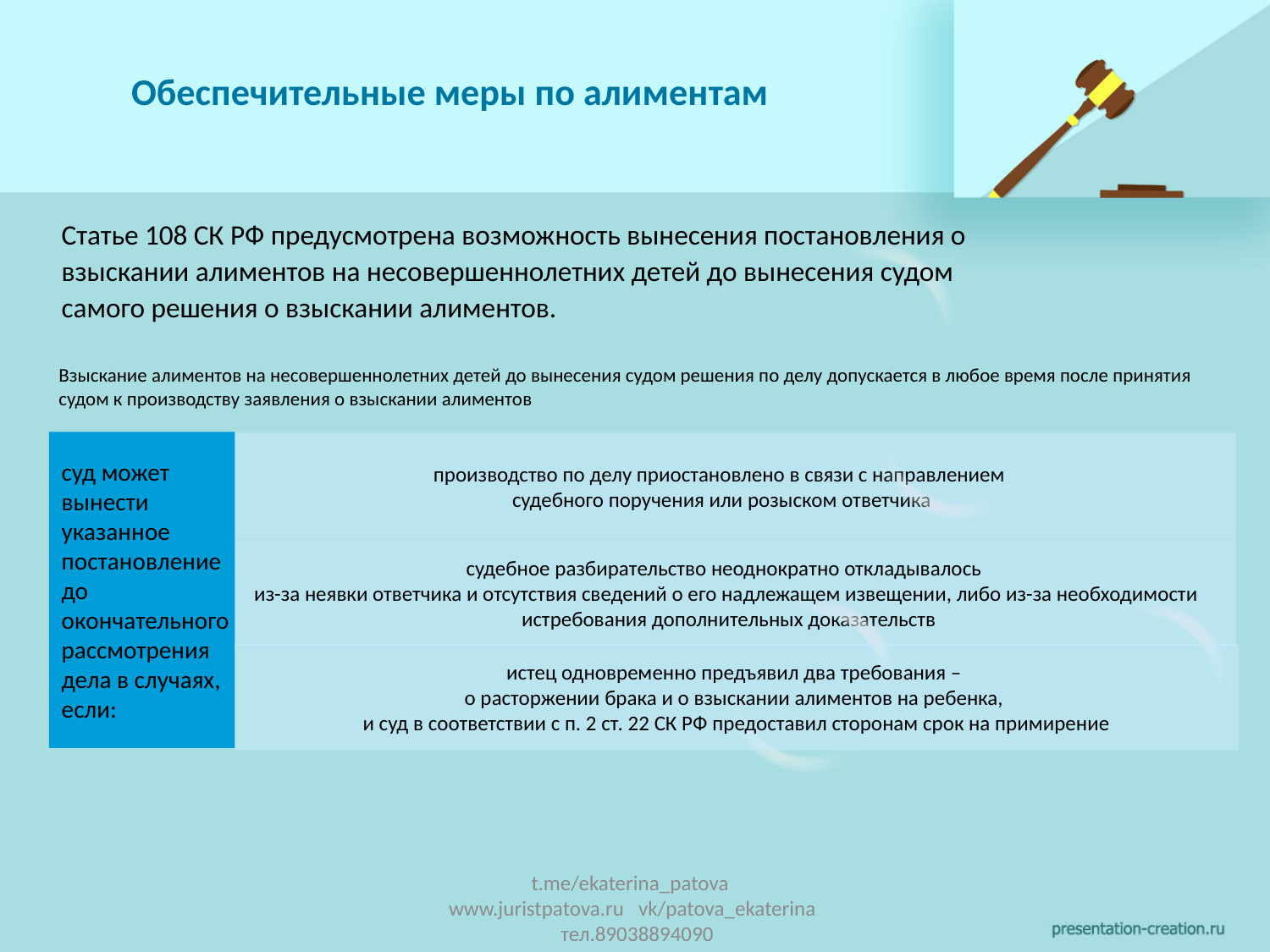

# Обеспечительные меры по алиментам
Статье 108 СК РФ предусмотрена возможность вынесения постановления о взыскании алиментов на несовершеннолетних детей до вынесения судом самого решения о взыскании алиментов.

Взыскание алиментов на несовершеннолетних детей до вынесения судом решения по делу допускается в любое время после принятия судом к производству заявления о взыскании алиментов
суд может
вынести
указанное
постановление
до
окончательного
рассмотрения
дела в случаях,
если:
производство по делу приостановлено в связи с направлением
судебного поручения или розыском ответчика

судебное разбирательство неоднократно откладывалось
из-за неявки ответчика и отсутствия сведений о его надлежащем извещении, либо из-за необходимости
 истребования дополнительных доказательств

истец одновременно предъявил два требования –
о расторжении брака и о взыскании алиментов на ребенка,
и суд в соответствии с п. 2 ст. 22 СК РФ предоставил сторонам срок на примирение

t.me/ekaterina_patova   www.juristpatova.ru   vk/patova_ekaterina   тел.89038894090